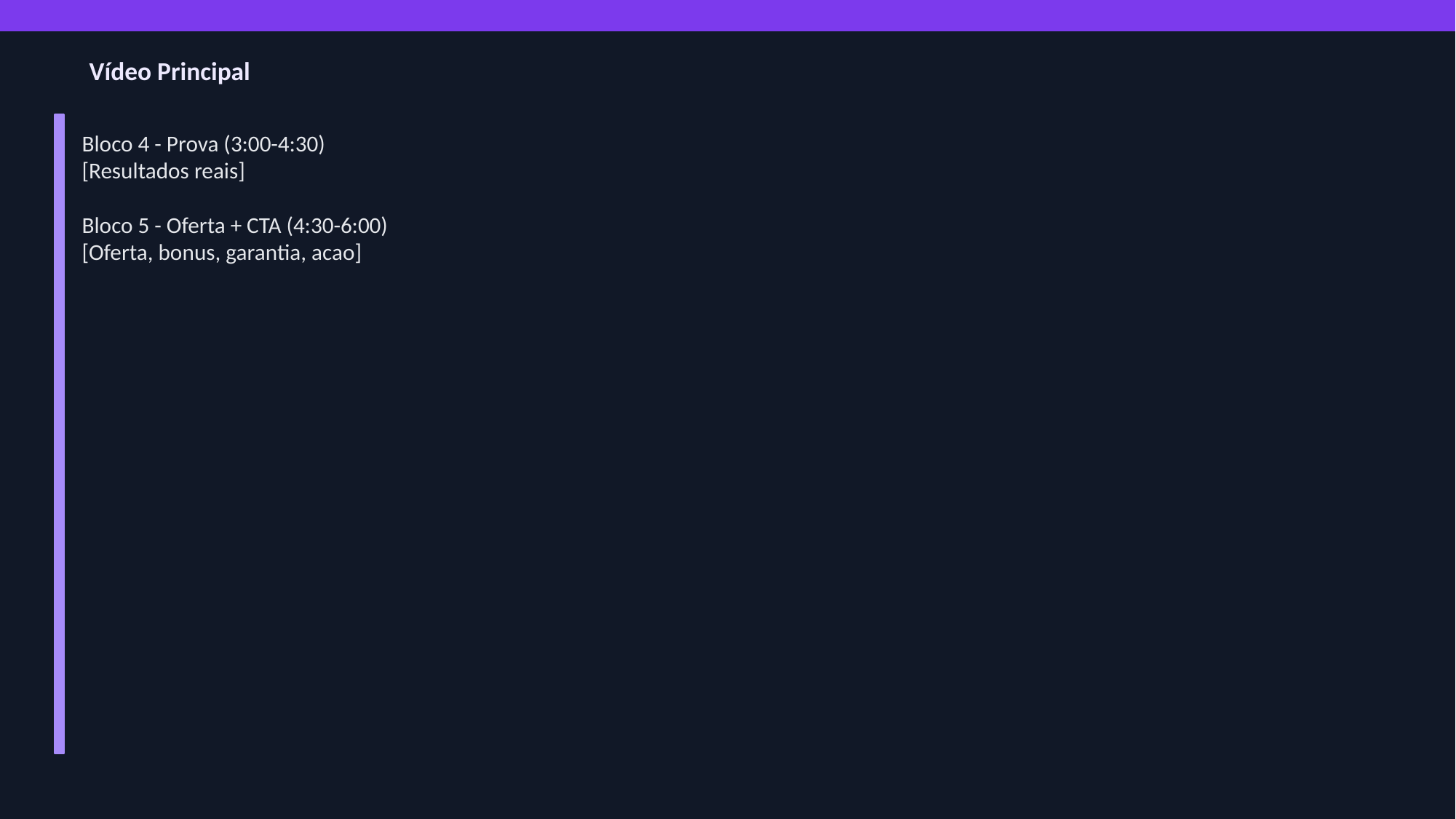

Vídeo Principal

Bloco 4 - Prova (3:00-4:30)
[Resultados reais]

Bloco 5 - Oferta + CTA (4:30-6:00)
[Oferta, bonus, garantia, acao]